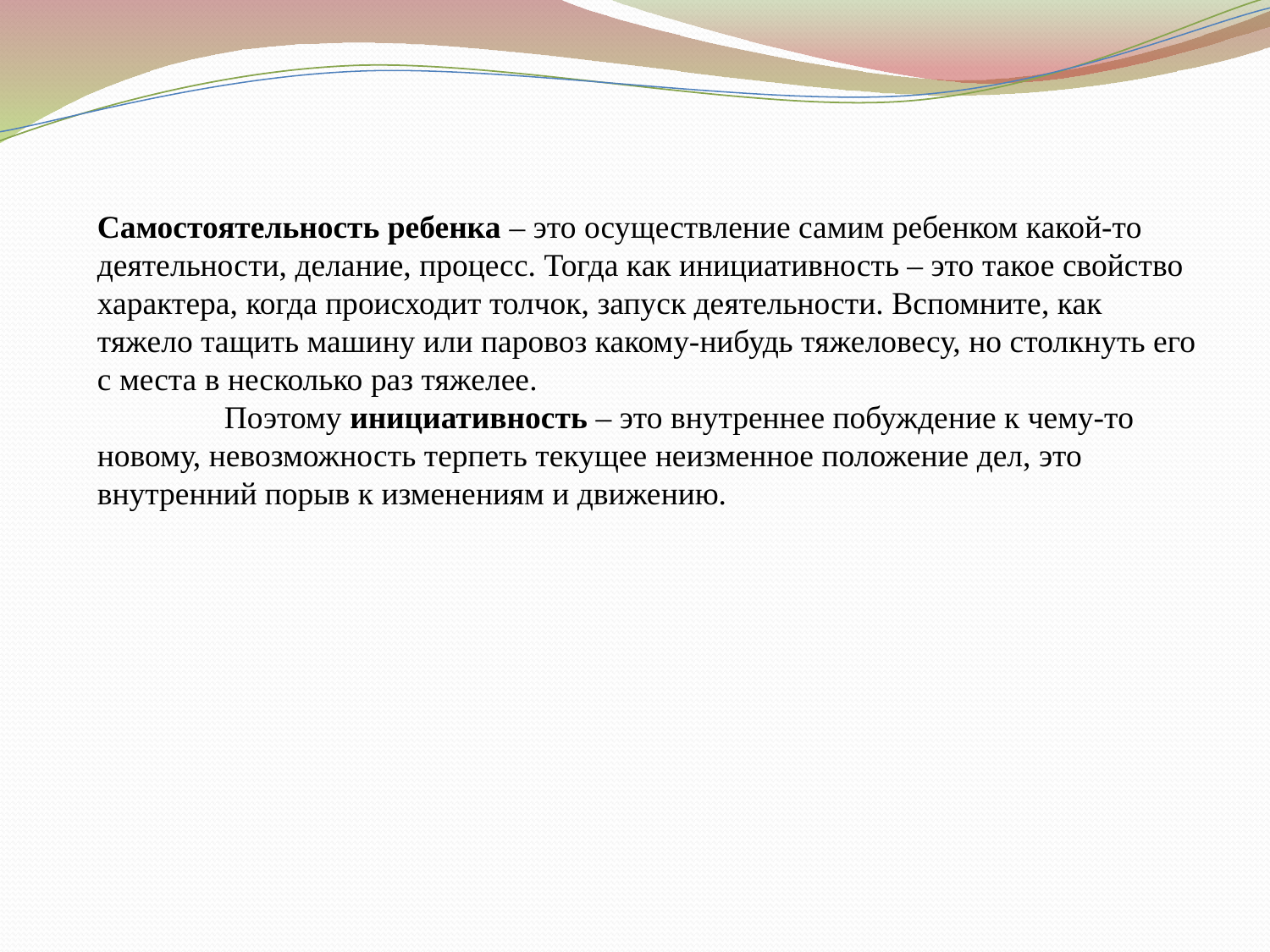

Самостоятельность ребенка – это осуществление самим ребенком какой-то деятельности, делание, процесс. Тогда как инициативность – это такое свойство характера, когда происходит толчок, запуск деятельности. Вспомните, как тяжело тащить машину или паровоз какому-нибудь тяжеловесу, но столкнуть его с места в несколько раз тяжелее.
	Поэтому инициативность – это внутреннее побуждение к чему-то новому, невозможность терпеть текущее неизменное положение дел, это внутренний порыв к изменениям и движению.